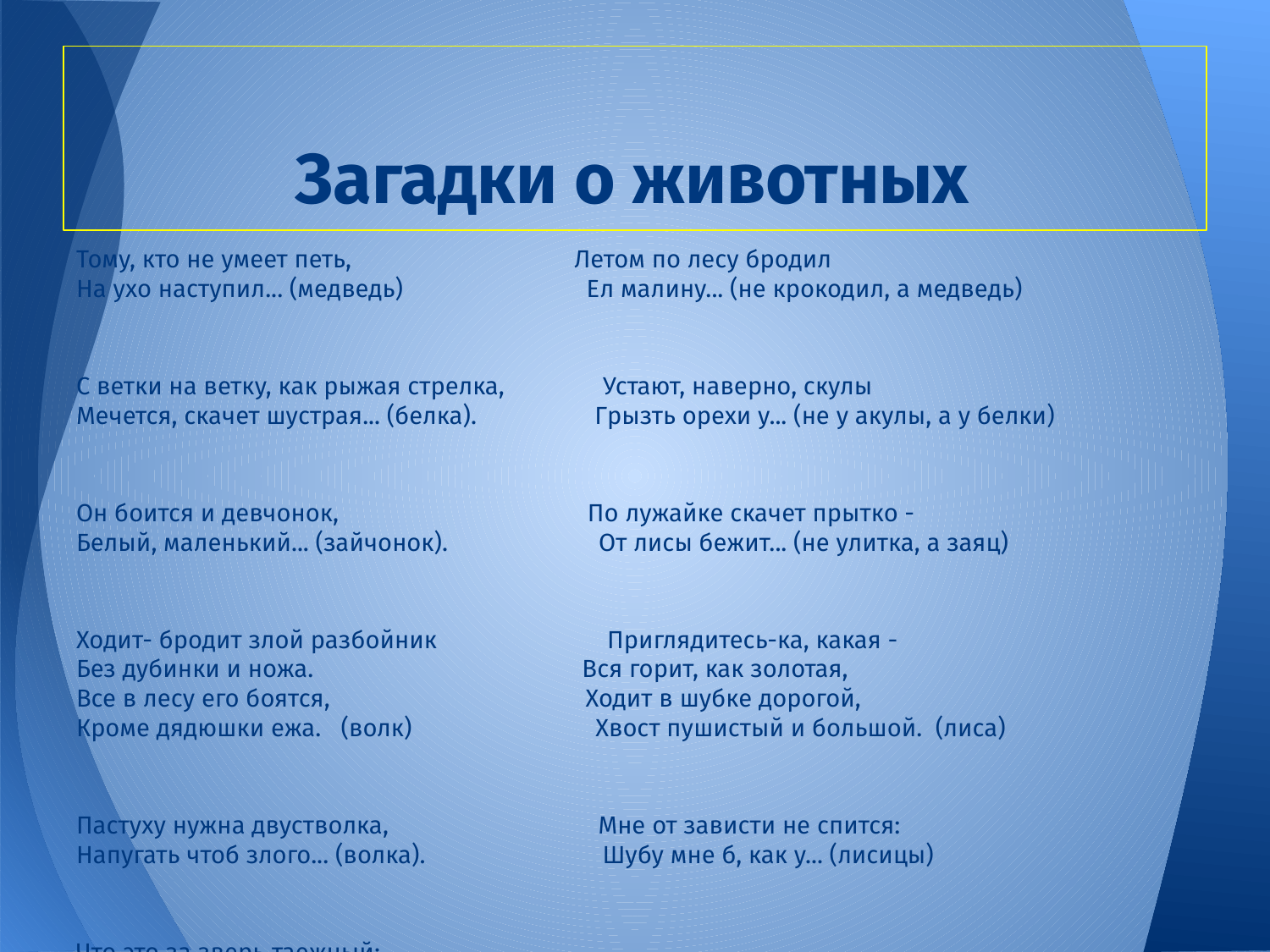

# Загадки о животных
Тому, кто не умеет петь,                                  Летом по лесу бродил
На ухо наступил... (медведь)                            Ел малину... (не крокодил, а медведь)

С ветки на ветку, как рыжая стрелка,               Устают, наверно, скулы
Мечется, скачет шустрая... (белка).                  Грызть орехи у... (не у акулы, а у белки)

Он боится и девчонок,                                      По лужайке скачет прытко -
Белый, маленький... (зайчонок).                       От лисы бежит... (не улитка, а заяц)

Ходит- бродит злой разбойник                          Приглядитесь-ка, какая -
Без дубинки и ножа.                                         Вся горит, как золотая,
Все в лесу его боятся,                                       Ходит в шубке дорогой,
Кроме дядюшки ежа.   (волк)                            Хвост пушистый и большой.  (лиса)

Пастуху нужна двустволка,                                Мне от зависти не спится:
Напугать чтоб злого... (волка).                           Шубу мне б, как у... (лисицы)

Что это за зверь таежный:
Любит полуночный мрак,                                   Эй, друзья, слыхали ль вы,
И, как все на свете кошки,                                 Что всегда в полоску... (не львы, а тигры)
Он не любит злых собак. (тигр)